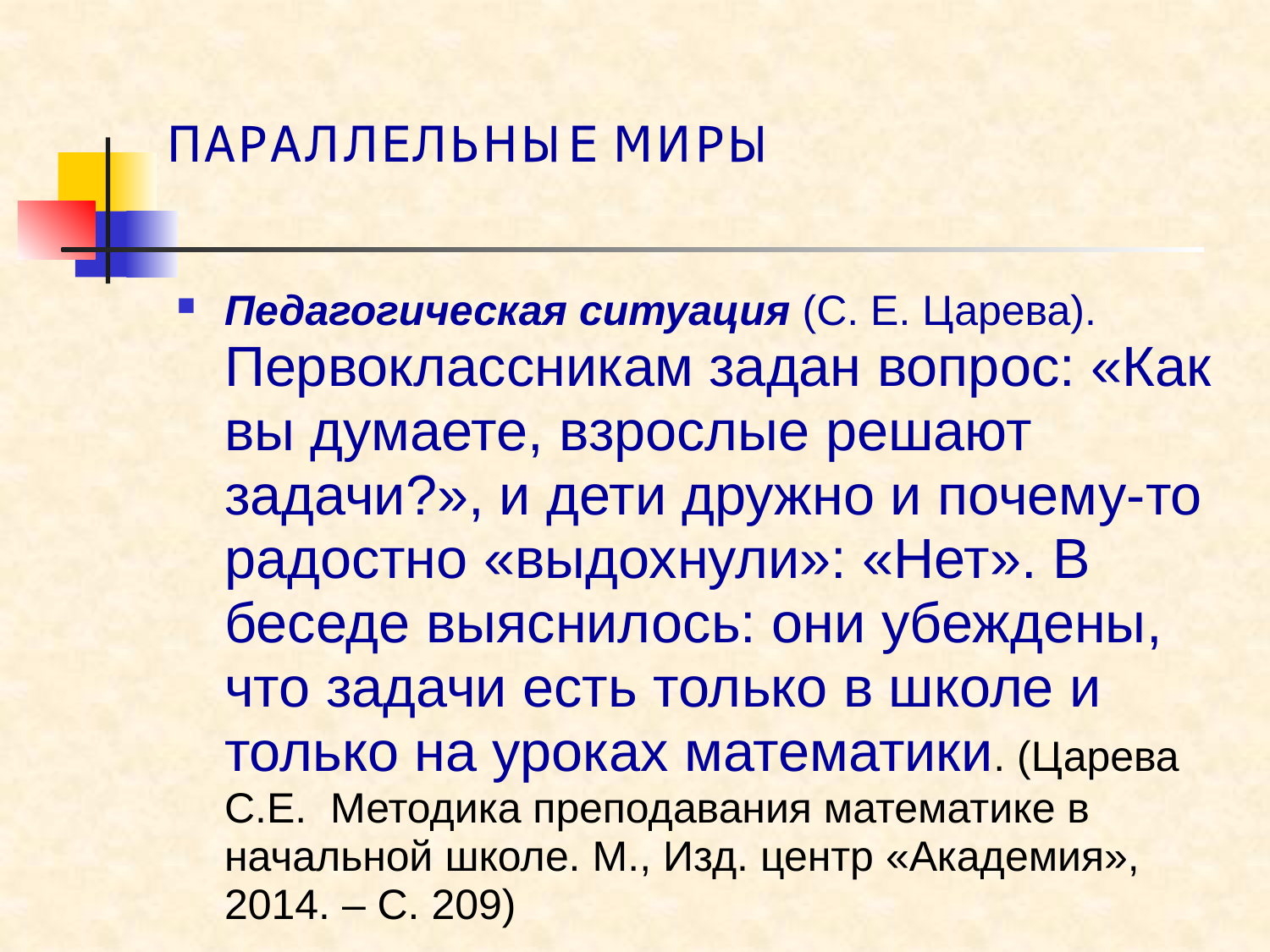

# ПАРАЛЛЕЛЬНЫЕ МИРЫ
Педагогическая ситуация (С. Е. Царева). Первоклассникам задан вопрос: «Как вы думаете, взрослые решают задачи?», и дети дружно и почему-то радостно «выдохнули»: «Нет». В беседе выяснилось: они убеждены, что задачи есть только в школе и только на уроках математики. (Царева С.Е.  Методика преподавания математике в начальной школе. М., Изд. центр «Академия», 2014. – С. 209)